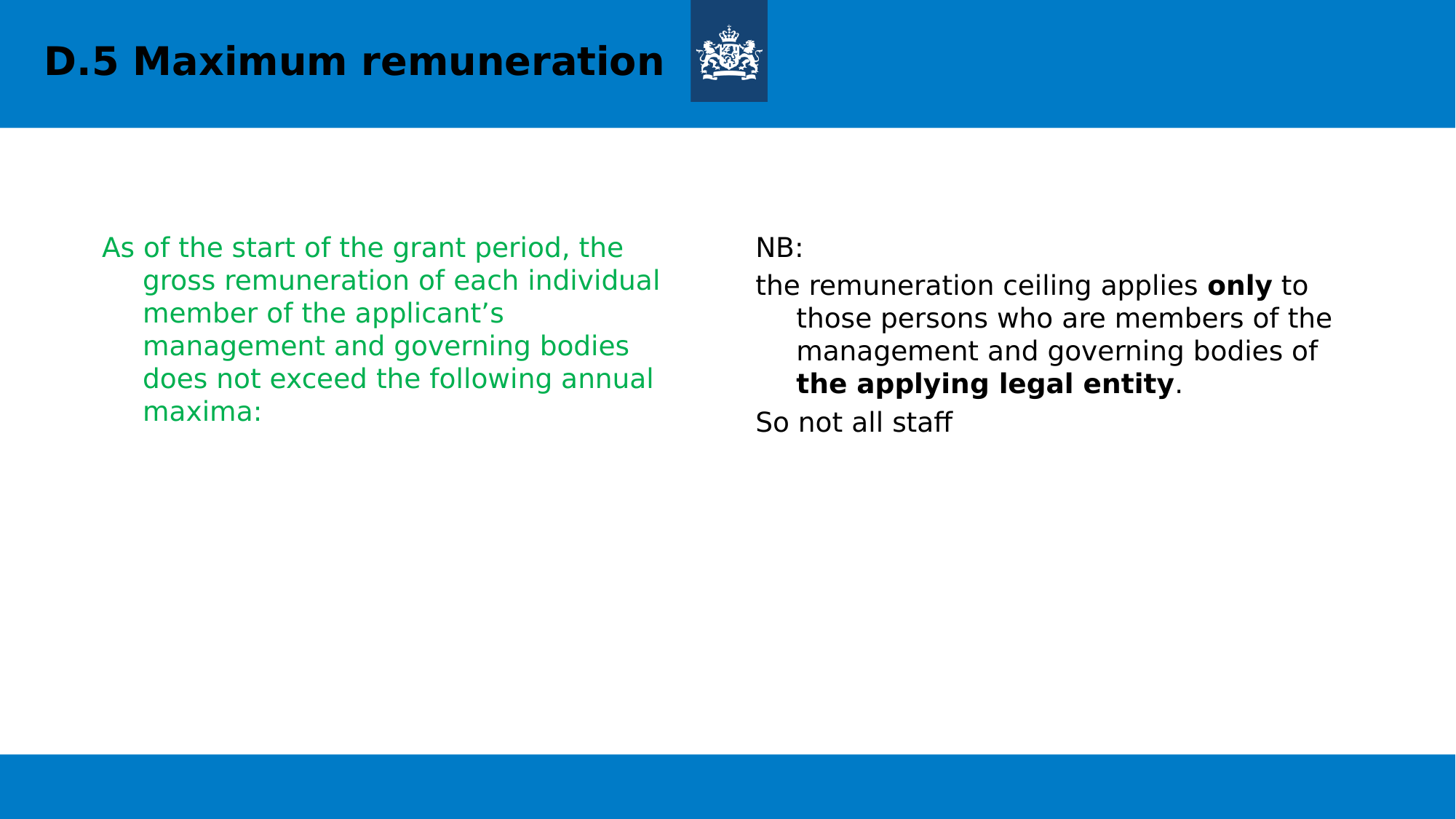

# D.5 Maximum remuneration
As of the start of the grant period, the gross remuneration of each individual member of the applicant’s management and governing bodies does not exceed the following annual maxima:
NB:
the remuneration ceiling applies only to those persons who are members of the management and governing bodies of the applying legal entity.
So not all staff